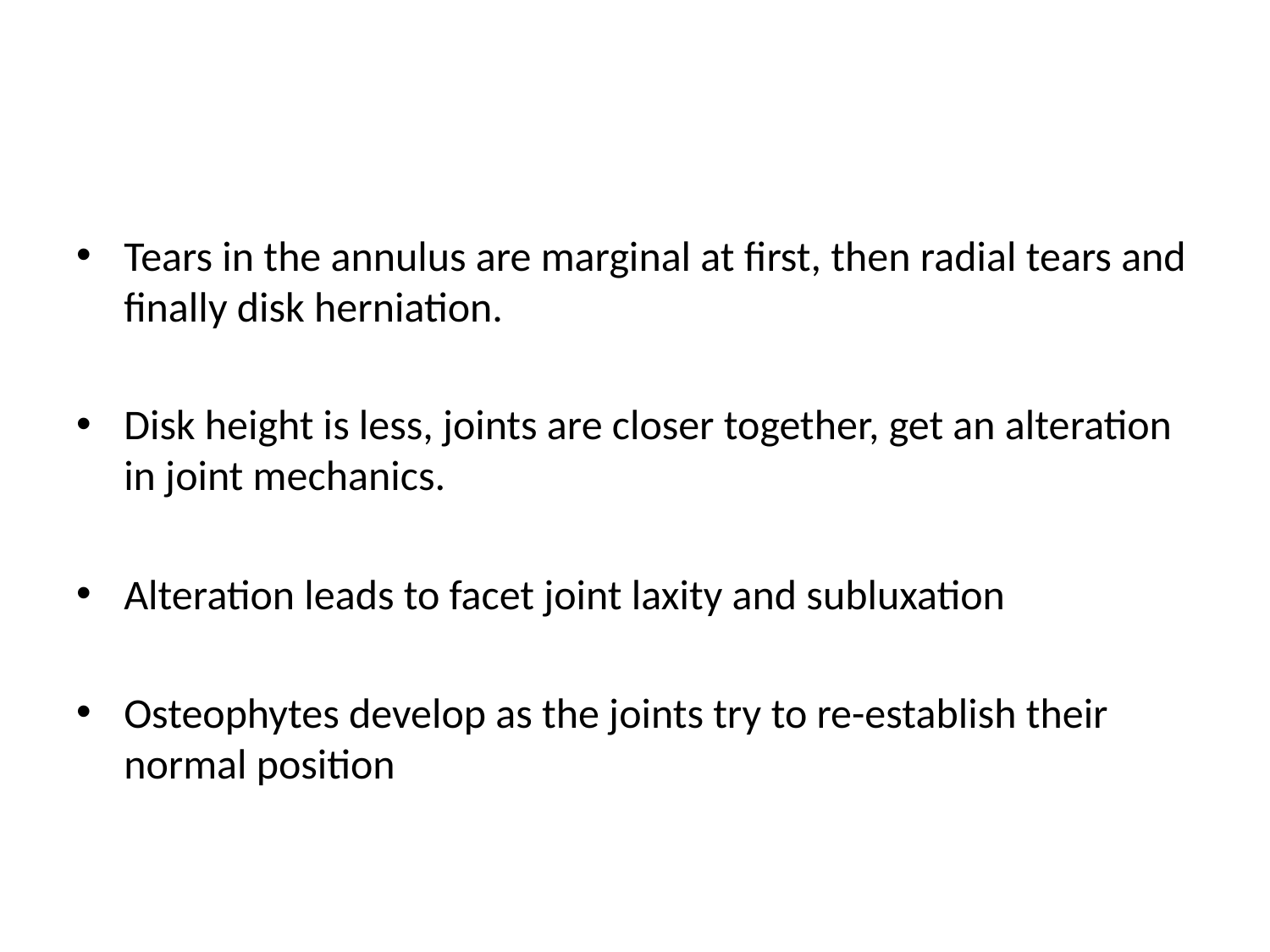

#
Tears in the annulus are marginal at first, then radial tears and finally disk herniation.

Disk height is less, joints are closer together, get an alteration in joint mechanics.

Alteration leads to facet joint laxity and subluxation

Osteophytes develop as the joints try to re-establish their normal position